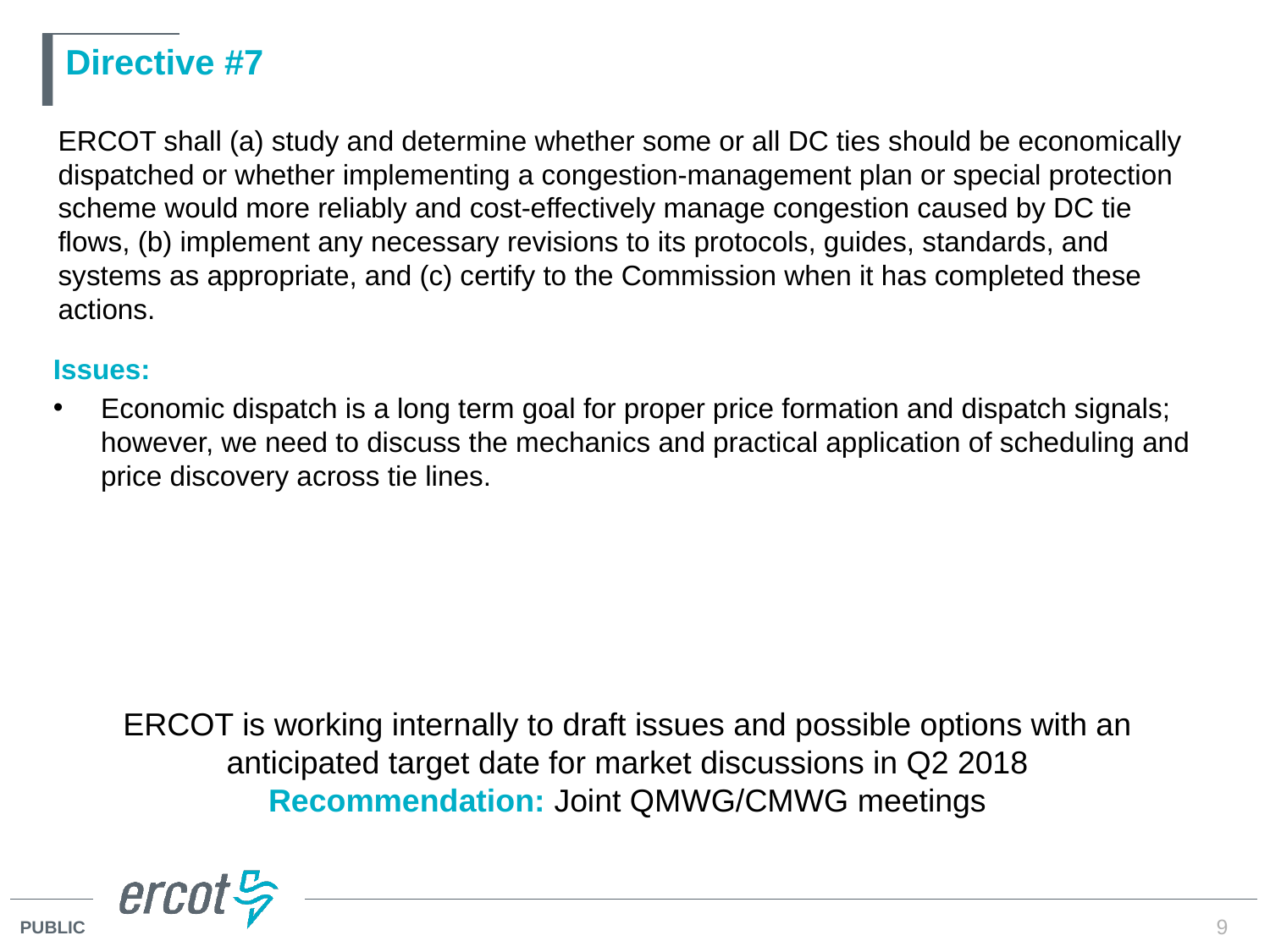

# Directive #7
ERCOT shall (a) study and determine whether some or all DC ties should be economically dispatched or whether implementing a congestion-management plan or special protection scheme would more reliably and cost-effectively manage congestion caused by DC tie flows, (b) implement any necessary revisions to its protocols, guides, standards, and systems as appropriate, and (c) certify to the Commission when it has completed these actions.
Issues:
Economic dispatch is a long term goal for proper price formation and dispatch signals; however, we need to discuss the mechanics and practical application of scheduling and price discovery across tie lines.

ERCOT is working internally to draft issues and possible options with an anticipated target date for market discussions in Q2 2018
Recommendation: Joint QMWG/CMWG meetings
9